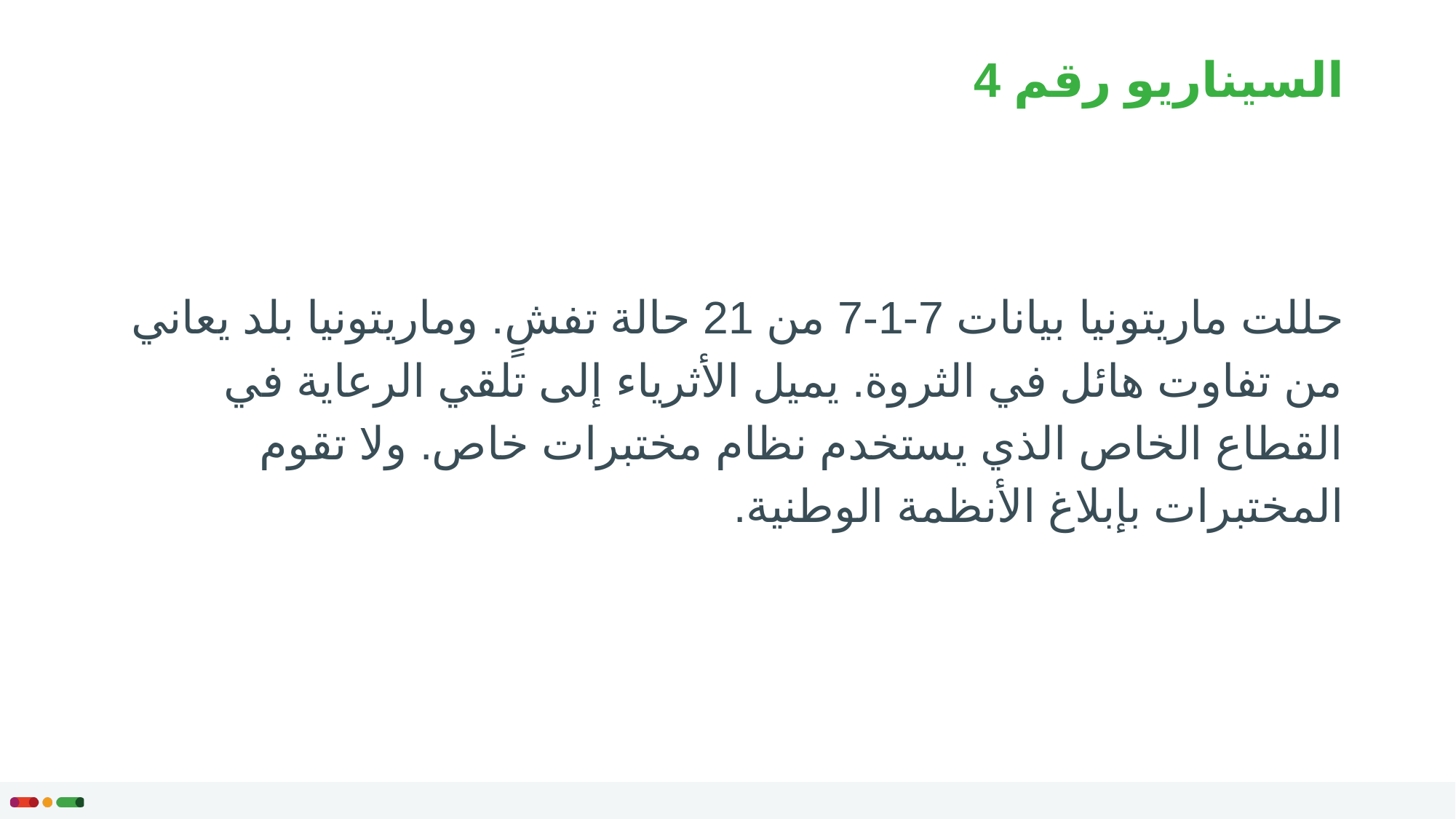

# السيناريو رقم 4
حللت ماريتونيا بيانات 7-1-7 من 21 حالة تفشٍ. وماريتونيا بلد يعاني من تفاوت هائل في الثروة. يميل الأثرياء إلى تلقي الرعاية في القطاع الخاص الذي يستخدم نظام مختبرات خاص. ولا تقوم المختبرات بإبلاغ الأنظمة الوطنية.